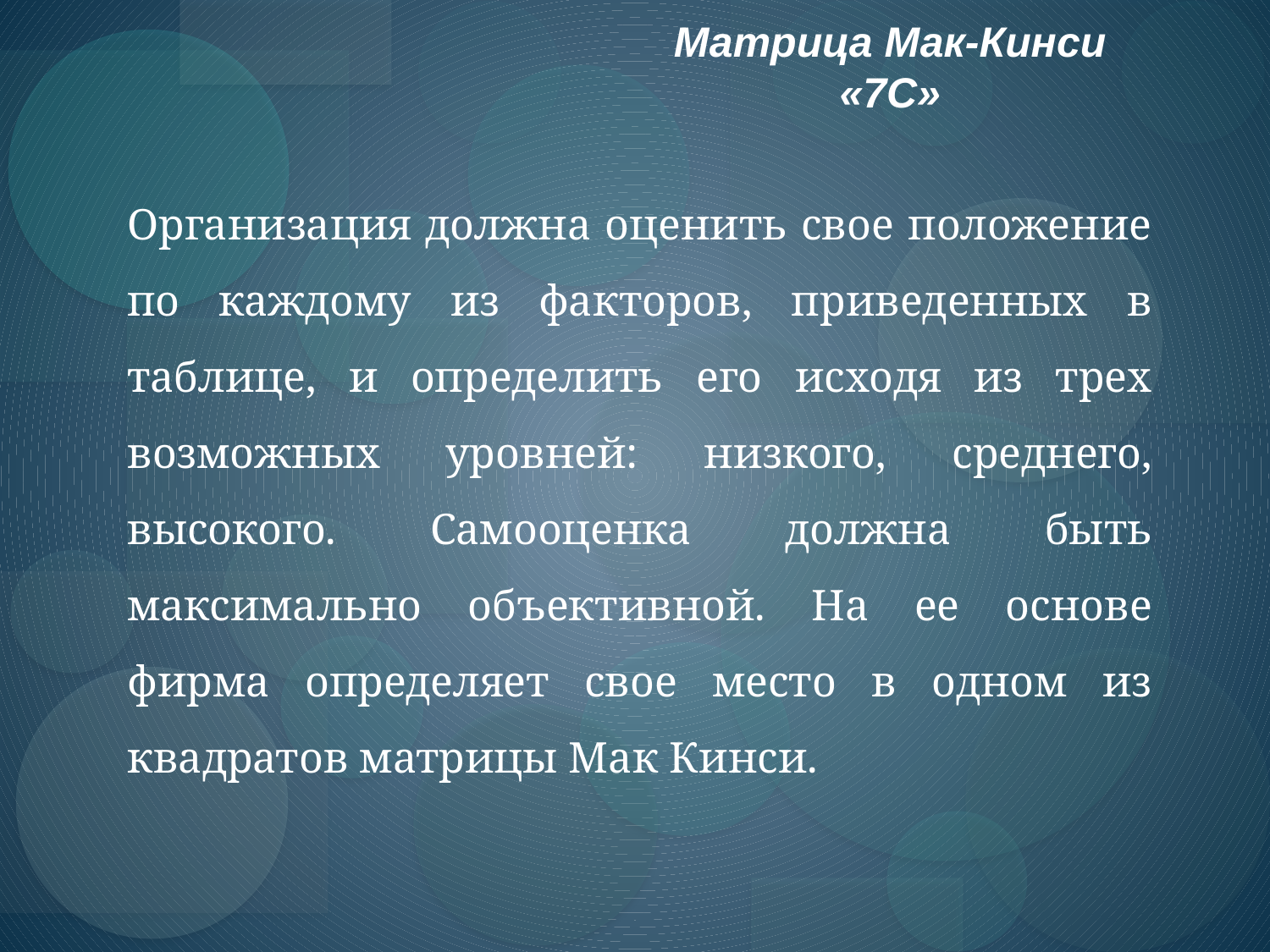

Матрица Мак-Кинси «7С»
Организация должна оценить свое положение по каждому из факторов, приведенных в таблице, и определить его исходя из трех возможных уровней: низкого, среднего, высокого. Самооценка должна быть максимально объективной. На ее основе фирма определяет свое место в одном из квадратов матрицы Мак Кинси.